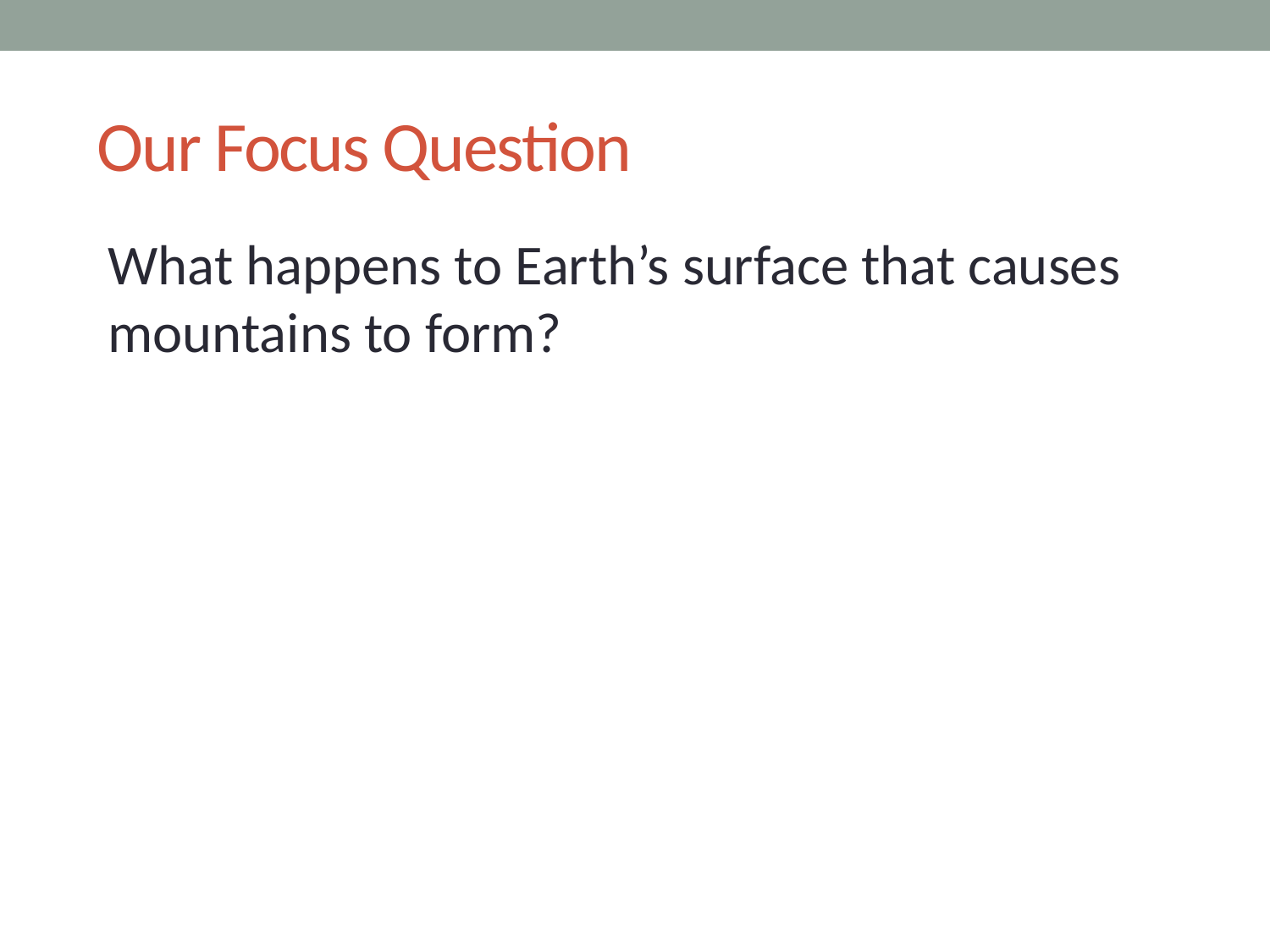

# Our Focus Question
What happens to Earth’s surface that causes mountains to form?